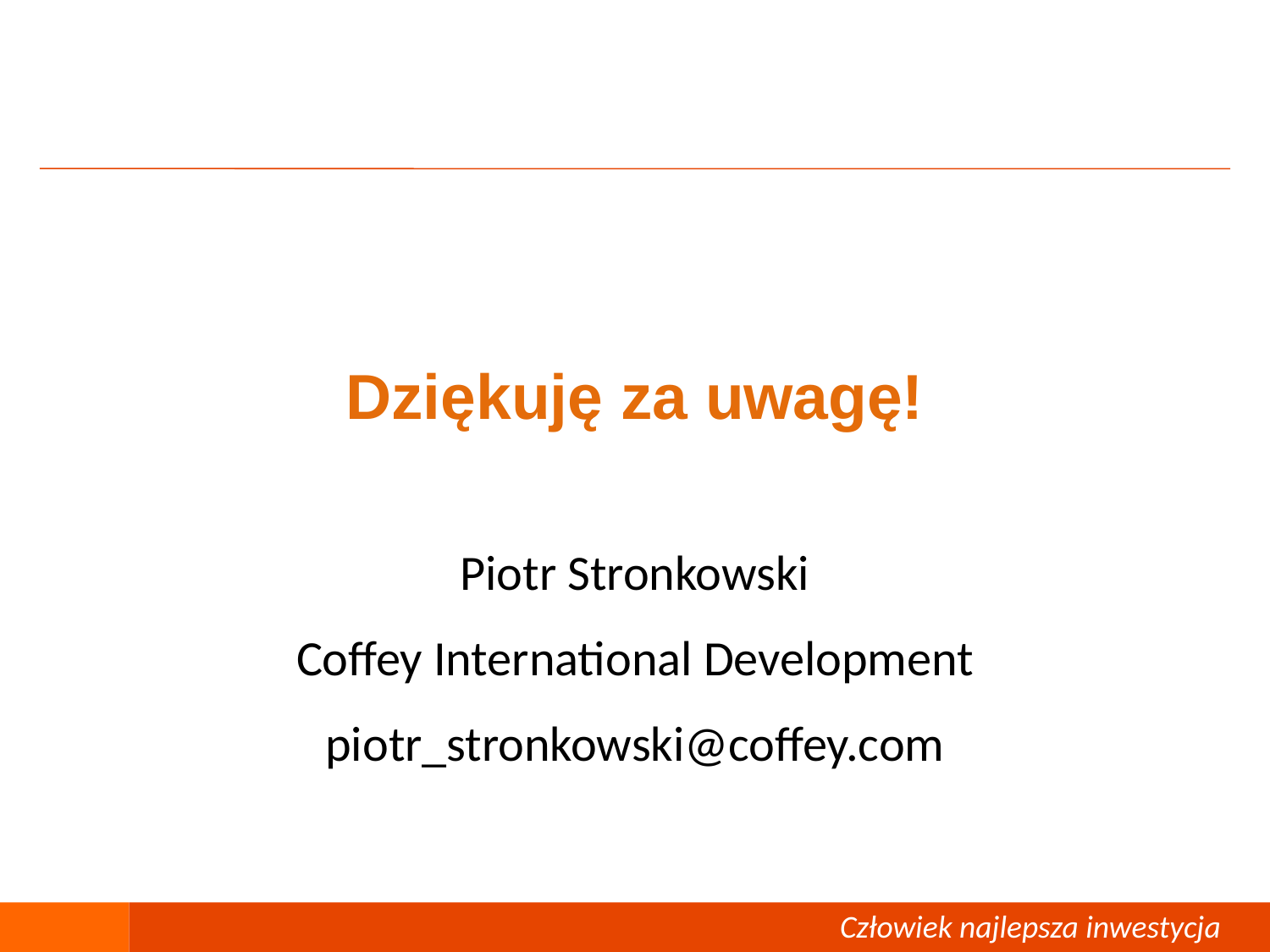

# Dziękuję za uwagę!
Piotr Stronkowski
Coffey International Development
piotr_stronkowski@coffey.com
Człowiek – najlepsza inwestycja

                                                                                            Człowiek najlepsza inwestycja